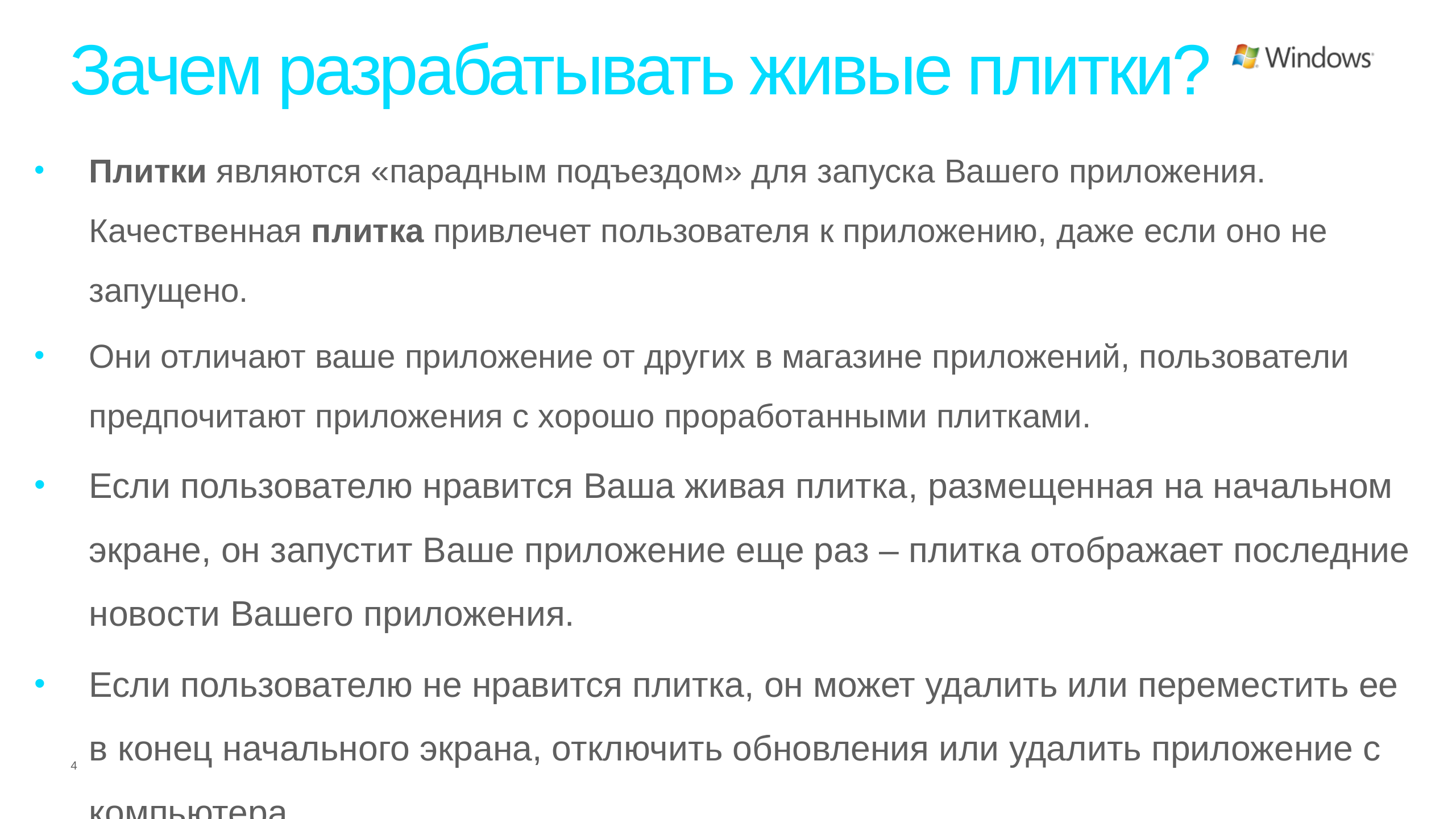

# Зачем разрабатывать живые плитки?
Плитки являются «парадным подъездом» для запуска Вашего приложения.  Качественная плитка привлечет пользователя к приложению, даже если оно не запущено.
Они отличают ваше приложение от других в магазине приложений, пользователи предпочитают приложения с хорошо проработанными плитками.
Если пользователю нравится Ваша живая плитка, размещенная на начальном экране, он запустит Ваше приложение еще раз – плитка отображает последние новости Вашего приложения.
Если пользователю не нравится плитка, он может удалить или переместить ее в конец начального экрана, отключить обновления или удалить приложение с компьютера.